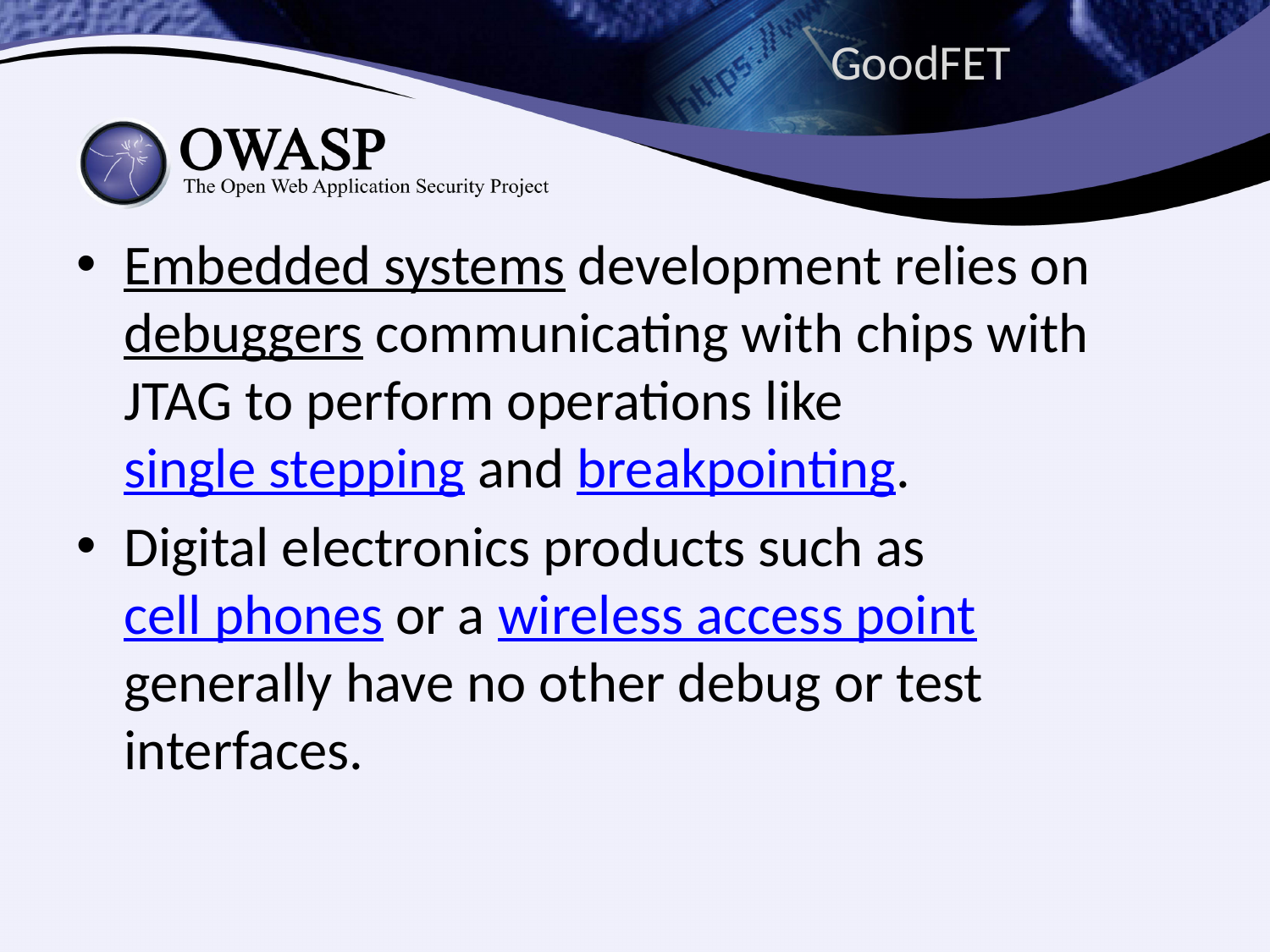

# GoodFET
Embedded systems development relies on debuggers communicating with chips with JTAG to perform operations like single stepping and breakpointing.
Digital electronics products such as cell phones or a wireless access point generally have no other debug or test interfaces.